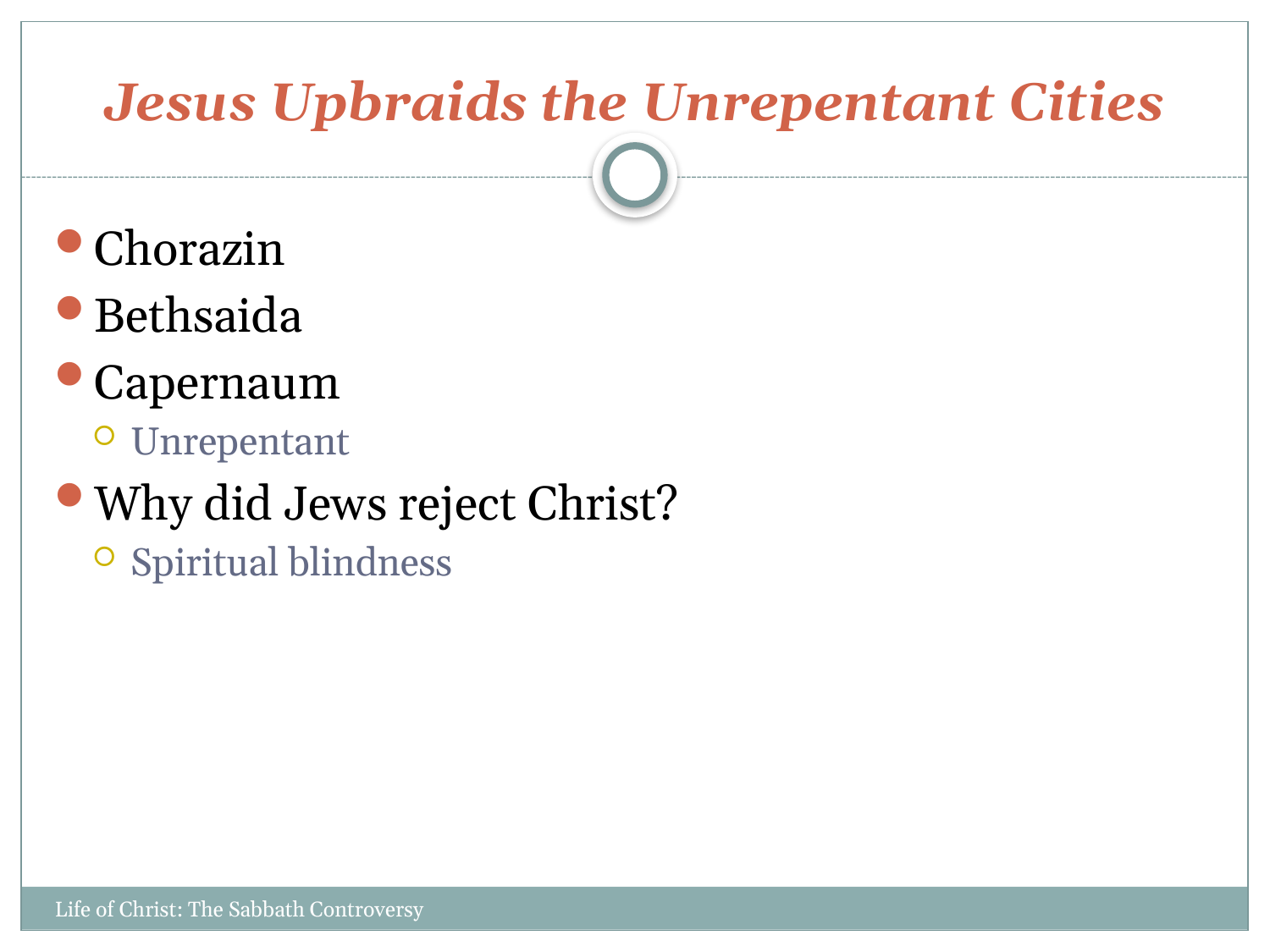

# Jesus Upbraids the Unrepentant Cities
Chorazin
Bethsaida
Capernaum
Unrepentant
Why did Jews reject Christ?
Spiritual blindness
Life of Christ: The Sabbath Controversy